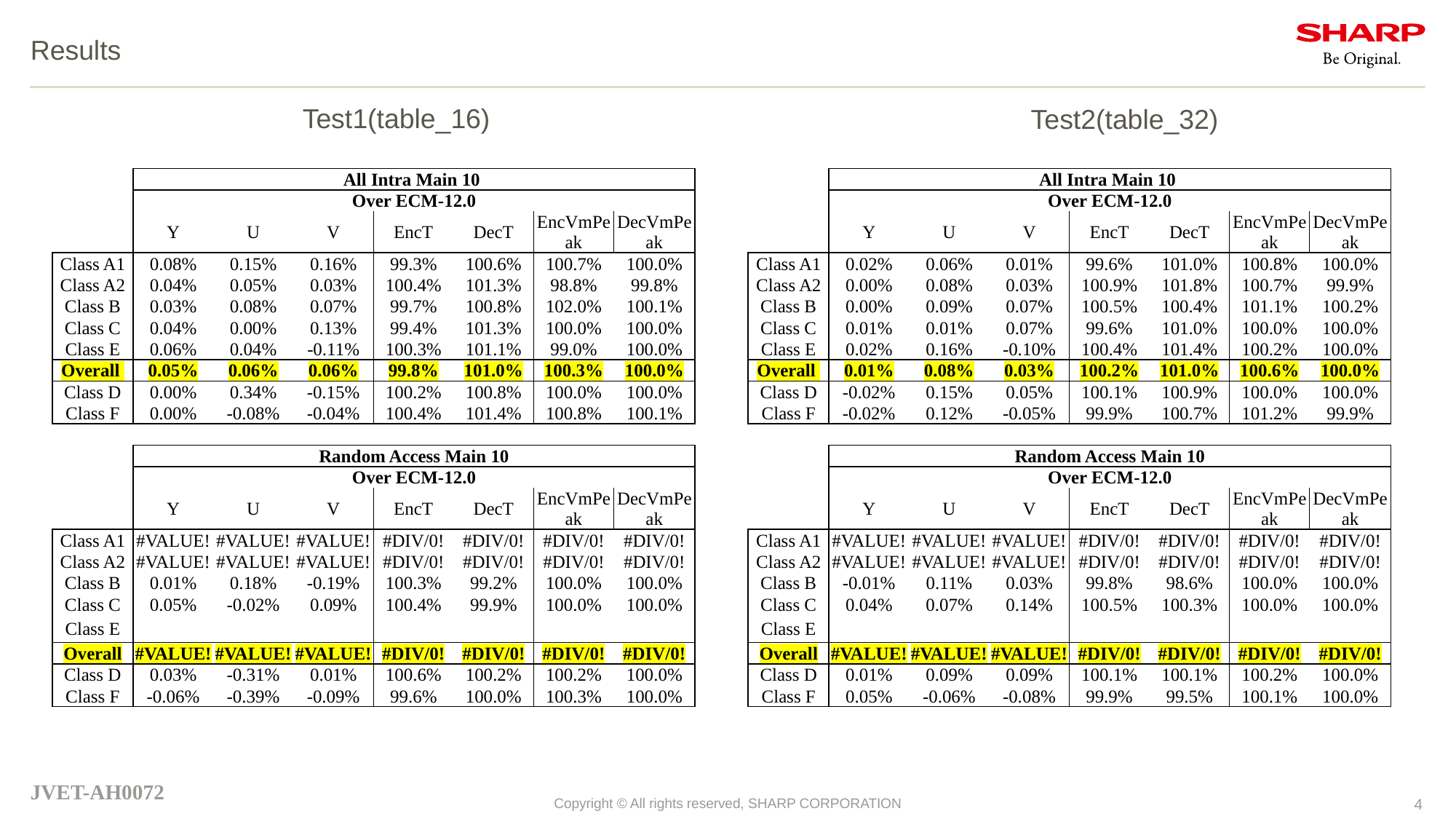

# Results
Test1(table_16)
Test2(table_32)
|  | All Intra Main 10 |  |  |  |  |  |  |
| --- | --- | --- | --- | --- | --- | --- | --- |
|  | Over ECM-12.0 |  |  |  |  |  |  |
|  | Y | U | V | EncT | DecT | EncVmPeak | DecVmPeak |
| Class A1 | 0.08% | 0.15% | 0.16% | 99.3% | 100.6% | 100.7% | 100.0% |
| Class A2 | 0.04% | 0.05% | 0.03% | 100.4% | 101.3% | 98.8% | 99.8% |
| Class B | 0.03% | 0.08% | 0.07% | 99.7% | 100.8% | 102.0% | 100.1% |
| Class C | 0.04% | 0.00% | 0.13% | 99.4% | 101.3% | 100.0% | 100.0% |
| Class E | 0.06% | 0.04% | -0.11% | 100.3% | 101.1% | 99.0% | 100.0% |
| Overall | 0.05% | 0.06% | 0.06% | 99.8% | 101.0% | 100.3% | 100.0% |
| Class D | 0.00% | 0.34% | -0.15% | 100.2% | 100.8% | 100.0% | 100.0% |
| Class F | 0.00% | -0.08% | -0.04% | 100.4% | 101.4% | 100.8% | 100.1% |
|  |  |  |  |  |  |  |  |
|  | Random Access Main 10 |  |  |  |  |  |  |
|  | Over ECM-12.0 |  |  |  |  |  |  |
|  | Y | U | V | EncT | DecT | EncVmPeak | DecVmPeak |
| Class A1 | #VALUE! | #VALUE! | #VALUE! | #DIV/0! | #DIV/0! | #DIV/0! | #DIV/0! |
| Class A2 | #VALUE! | #VALUE! | #VALUE! | #DIV/0! | #DIV/0! | #DIV/0! | #DIV/0! |
| Class B | 0.01% | 0.18% | -0.19% | 100.3% | 99.2% | 100.0% | 100.0% |
| Class C | 0.05% | -0.02% | 0.09% | 100.4% | 99.9% | 100.0% | 100.0% |
| Class E |  |  |  |  |  |  |  |
| Overall | #VALUE! | #VALUE! | #VALUE! | #DIV/0! | #DIV/0! | #DIV/0! | #DIV/0! |
| Class D | 0.03% | -0.31% | 0.01% | 100.6% | 100.2% | 100.2% | 100.0% |
| Class F | -0.06% | -0.39% | -0.09% | 99.6% | 100.0% | 100.3% | 100.0% |
|  | All Intra Main 10 |  |  |  |  |  |  |
| --- | --- | --- | --- | --- | --- | --- | --- |
|  | Over ECM-12.0 |  |  |  |  |  |  |
|  | Y | U | V | EncT | DecT | EncVmPeak | DecVmPeak |
| Class A1 | 0.02% | 0.06% | 0.01% | 99.6% | 101.0% | 100.8% | 100.0% |
| Class A2 | 0.00% | 0.08% | 0.03% | 100.9% | 101.8% | 100.7% | 99.9% |
| Class B | 0.00% | 0.09% | 0.07% | 100.5% | 100.4% | 101.1% | 100.2% |
| Class C | 0.01% | 0.01% | 0.07% | 99.6% | 101.0% | 100.0% | 100.0% |
| Class E | 0.02% | 0.16% | -0.10% | 100.4% | 101.4% | 100.2% | 100.0% |
| Overall | 0.01% | 0.08% | 0.03% | 100.2% | 101.0% | 100.6% | 100.0% |
| Class D | -0.02% | 0.15% | 0.05% | 100.1% | 100.9% | 100.0% | 100.0% |
| Class F | -0.02% | 0.12% | -0.05% | 99.9% | 100.7% | 101.2% | 99.9% |
|  |  |  |  |  |  |  |  |
|  | Random Access Main 10 |  |  |  |  |  |  |
|  | Over ECM-12.0 |  |  |  |  |  |  |
|  | Y | U | V | EncT | DecT | EncVmPeak | DecVmPeak |
| Class A1 | #VALUE! | #VALUE! | #VALUE! | #DIV/0! | #DIV/0! | #DIV/0! | #DIV/0! |
| Class A2 | #VALUE! | #VALUE! | #VALUE! | #DIV/0! | #DIV/0! | #DIV/0! | #DIV/0! |
| Class B | -0.01% | 0.11% | 0.03% | 99.8% | 98.6% | 100.0% | 100.0% |
| Class C | 0.04% | 0.07% | 0.14% | 100.5% | 100.3% | 100.0% | 100.0% |
| Class E |  |  |  |  |  |  |  |
| Overall | #VALUE! | #VALUE! | #VALUE! | #DIV/0! | #DIV/0! | #DIV/0! | #DIV/0! |
| Class D | 0.01% | 0.09% | 0.09% | 100.1% | 100.1% | 100.2% | 100.0% |
| Class F | 0.05% | -0.06% | -0.08% | 99.9% | 99.5% | 100.1% | 100.0% |
JVET-AH0072
Copyright © All rights reserved, SHARP CORPORATION
4